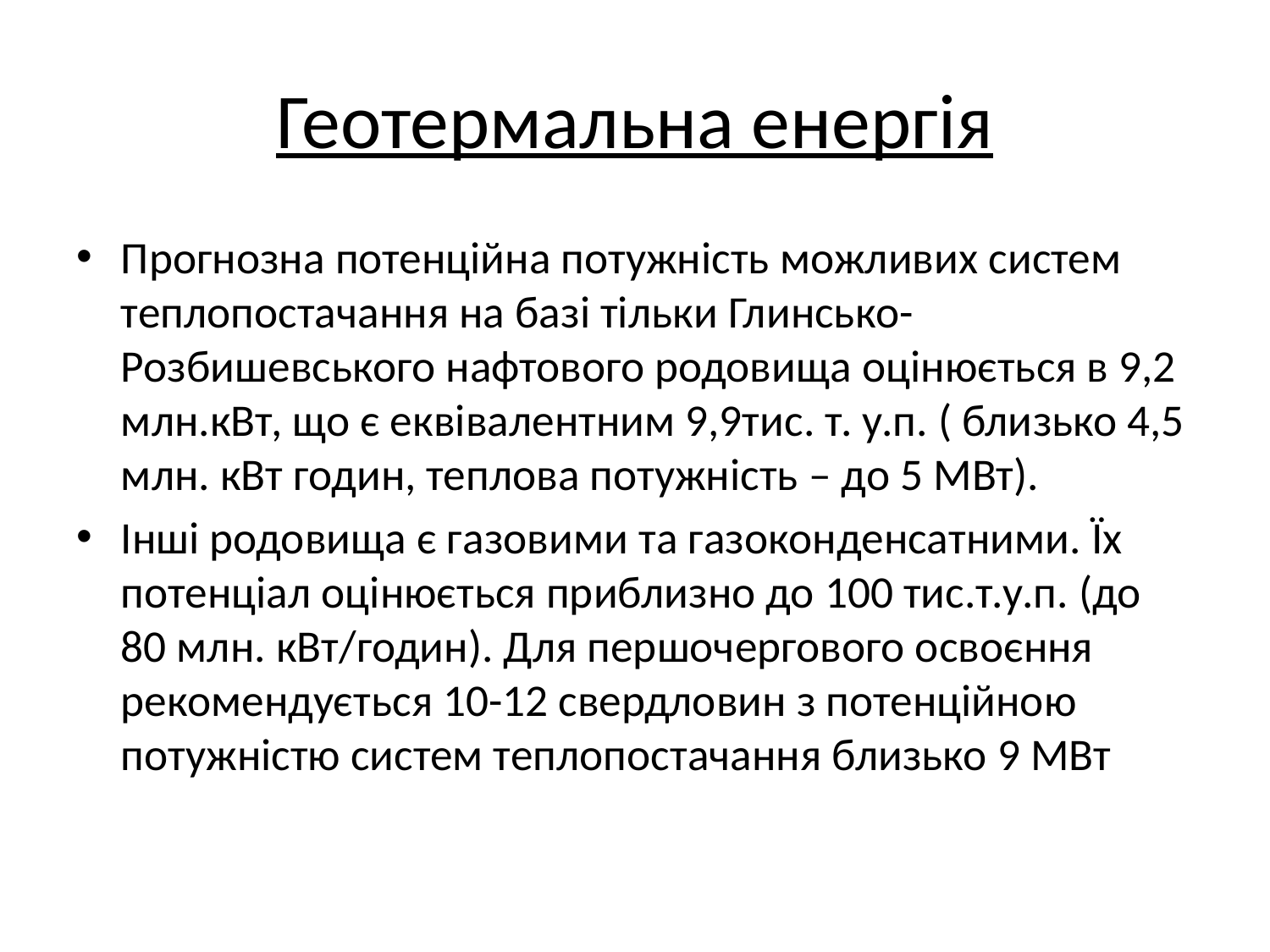

# Геотермальна енергія
Прогнозна потенційна потужність можливих систем  теплопостачання на базі тільки Глинсько-Розбишевського нафтового родовища оцінюється в 9,2 млн.кВт, що є еквівалентним 9,9тис. т. у.п. ( близько 4,5 млн. кВт годин, теплова потужність – до 5 МВт).
Інші родовища є газовими та газоконденсатними. Їх потенціал оцінюється приблизно до 100 тис.т.у.п. (до 80 млн. кВт/годин). Для першочергового освоєння рекомендується 10-12 свердловин з потенційною потужністю систем теплопостачання близько 9 МВт